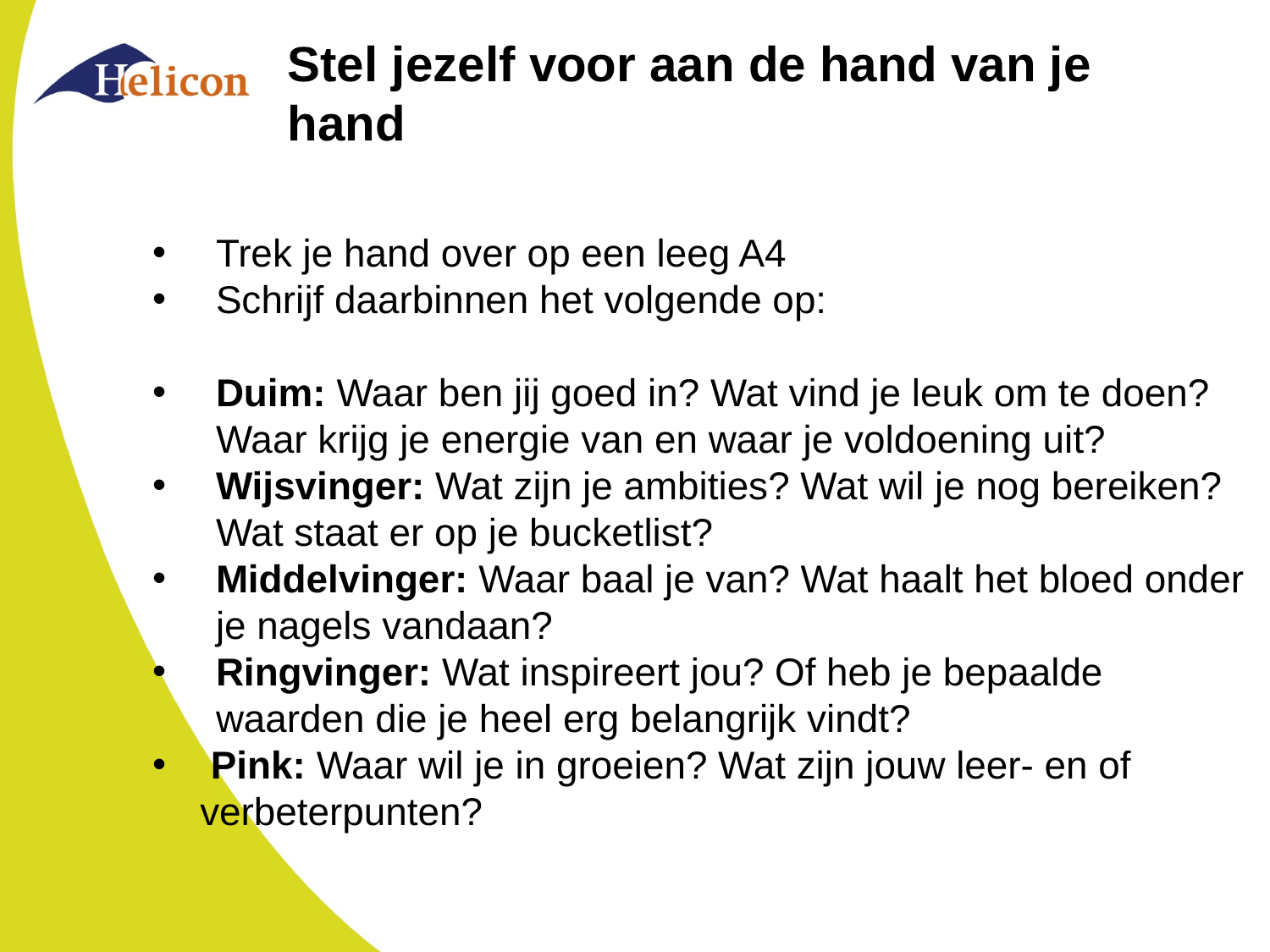

# Stel jezelf voor aan de hand van je hand
Trek je hand over op een leeg A4
Schrijf daarbinnen het volgende op:
Duim: Waar ben jij goed in? Wat vind je leuk om te doen? Waar krijg je energie van en waar je voldoening uit?
Wijsvinger: Wat zijn je ambities? Wat wil je nog bereiken? Wat staat er op je bucketlist?
Middelvinger: Waar baal je van? Wat haalt het bloed onder je nagels vandaan?
Ringvinger: Wat inspireert jou? Of heb je bepaalde waarden die je heel erg belangrijk vindt?
 Pink: Waar wil je in groeien? Wat zijn jouw leer- en of         verbeterpunten?